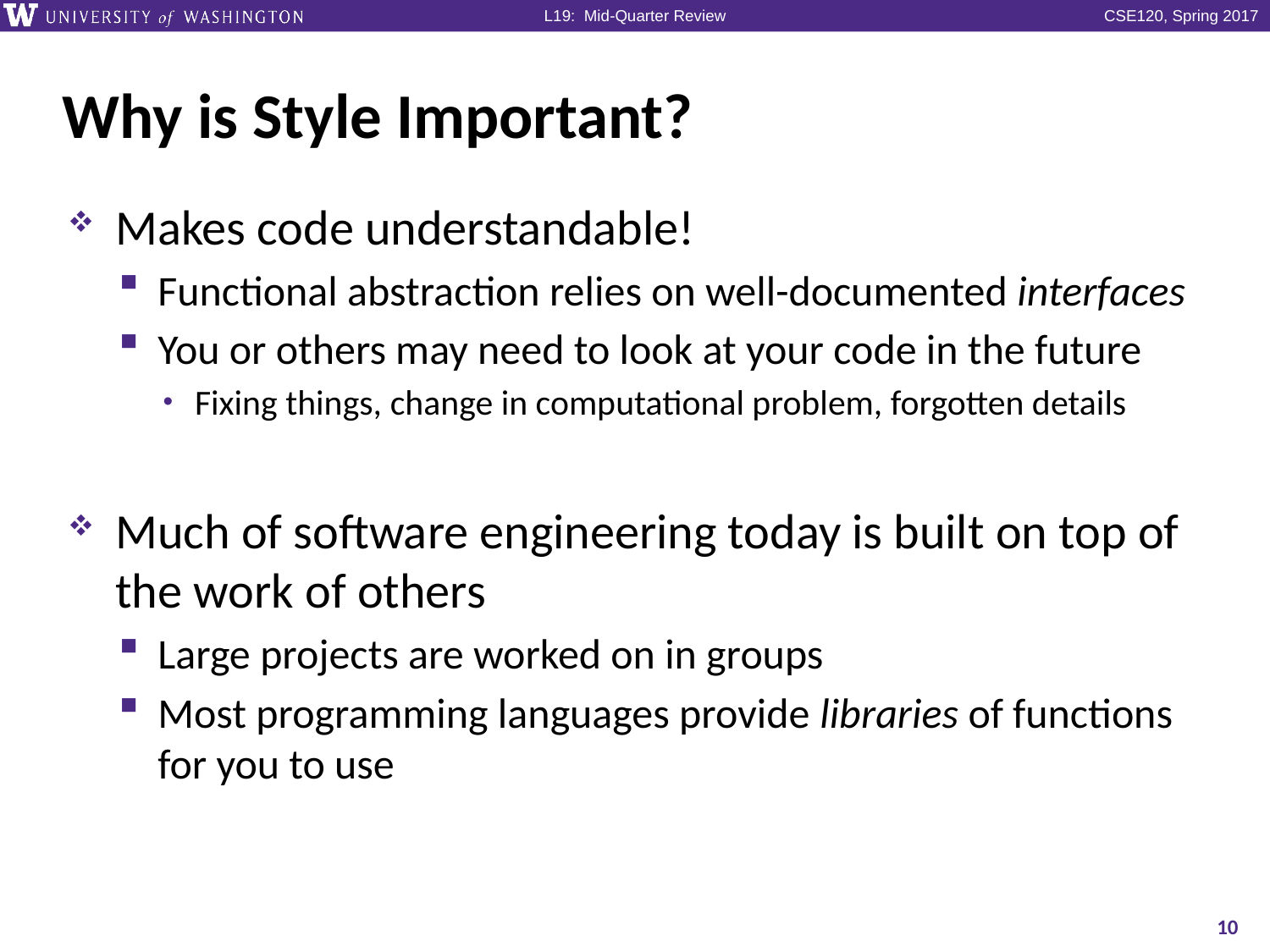

# Why is Style Important?
Makes code understandable!
Functional abstraction relies on well-documented interfaces
You or others may need to look at your code in the future
Fixing things, change in computational problem, forgotten details

Much of software engineering today is built on top of the work of others
Large projects are worked on in groups
Most programming languages provide libraries of functions for you to use
10